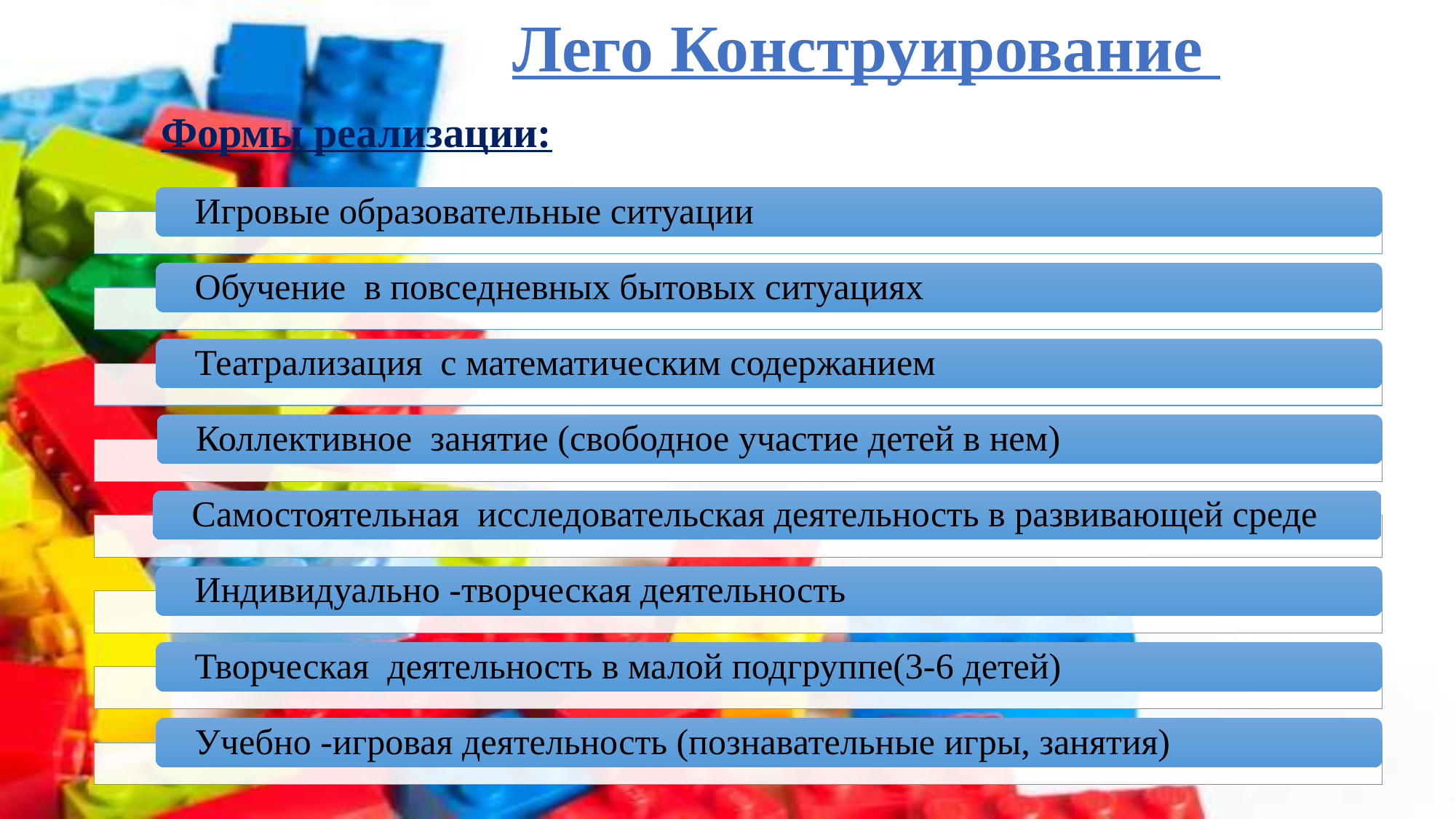

Лего Конструирование
Формы реализации:
Игровые образовательные ситуации
Обучение  в повседневных бытовых ситуациях
Театрализация  с математическим содержанием
Коллективное  занятие (свободное участие детей в нем)
Самостоятельная  исследовательская деятельность в развивающей среде
Индивидуально -творческая деятельность
Творческая  деятельность в малой подгруппе(3-6 детей)
Учебно -игровая деятельность (познавательные игры, занятия)